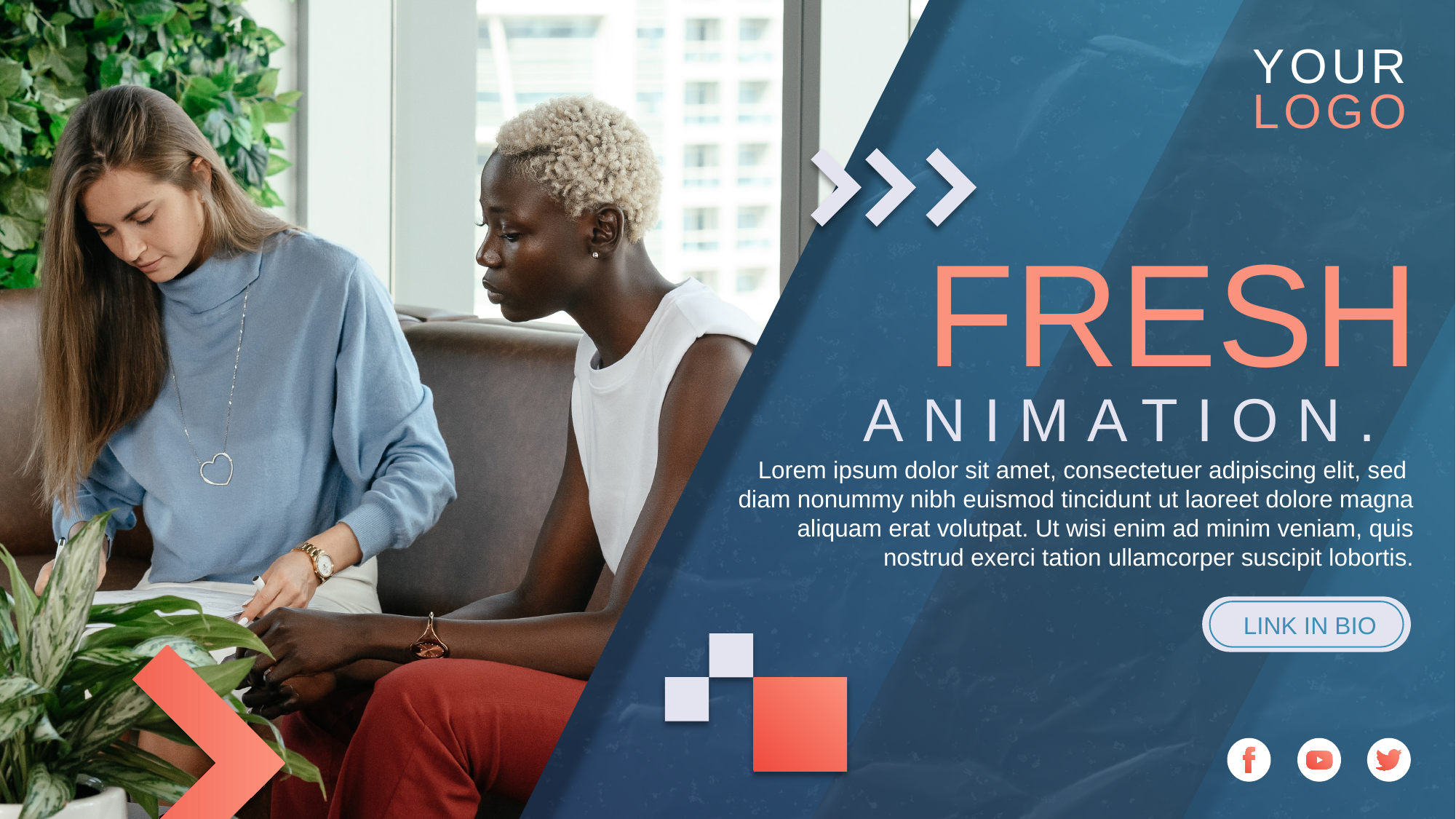

YOUR
LOGO

FRESH
ANIMATION.
Lorem ipsum dolor sit amet, consectetuer adipiscing elit, sed
diam nonummy nibh euismod tincidunt ut laoreet dolore magna
 aliquam erat volutpat. Ut wisi enim ad minim veniam, quis
 nostrud exerci tation ullamcorper suscipit lobortis.

LINK IN BIO